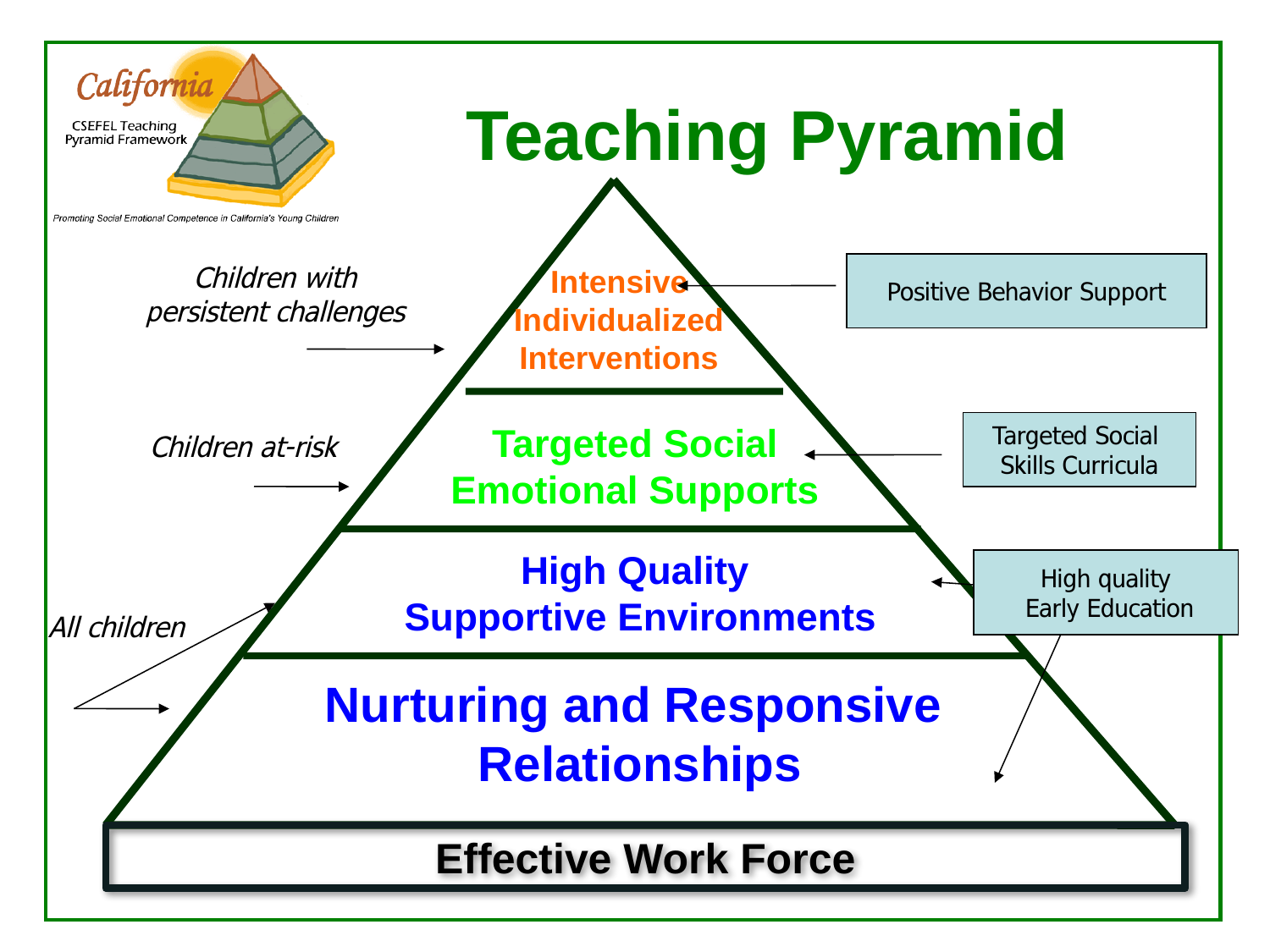

# Teaching Pyramid

Children with persistent challenges

Positive Behavior Support

Intensive Individualized Interventions

Targeted Social Emotional Supports
Targeted Social
Skills Curricula

Children at-risk

High Quality
Supportive Environments
High quality
 Early Education

All children

Nurturing and Responsive
Relationships

Effective Work Force